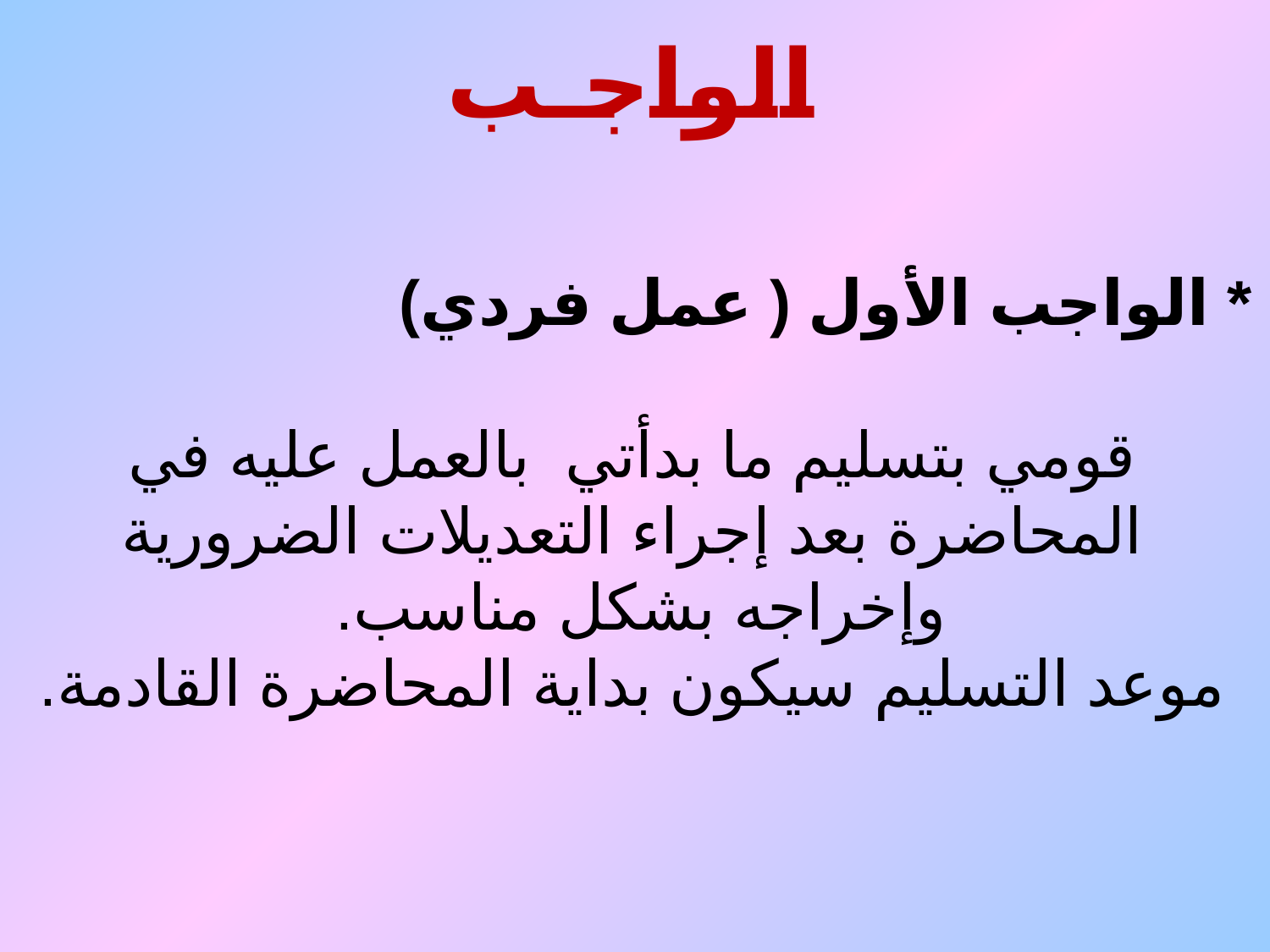

الواجـب
* الواجب الأول ( عمل فردي)

قومي بتسليم ما بدأتي  بالعمل عليه في المحاضرة بعد إجراء التعديلات الضرورية وإخراجه بشكل مناسب.
موعد التسليم سيكون بداية المحاضرة القادمة.